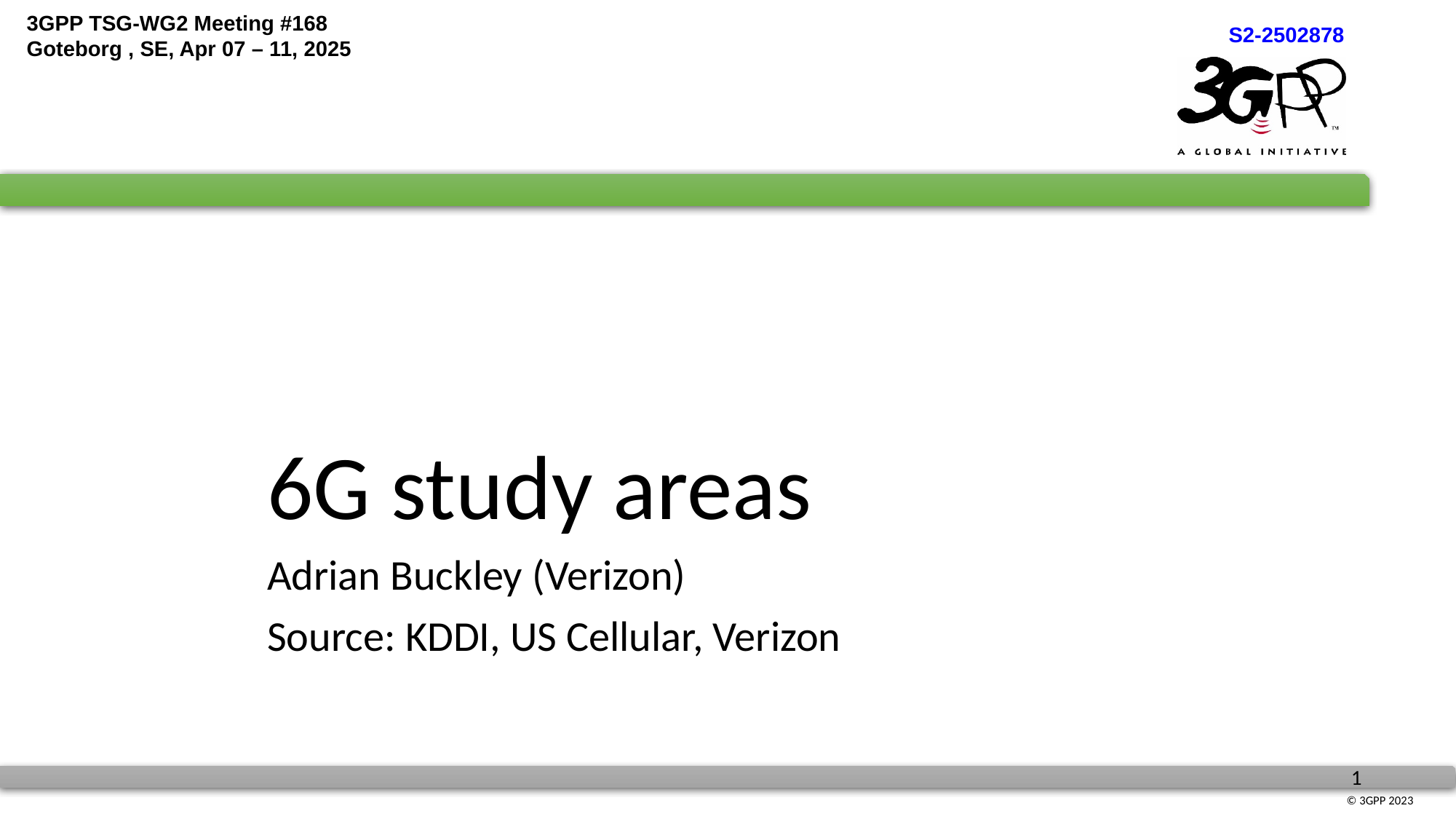

# 6G study areas
Adrian Buckley (Verizon)
Source: KDDI, US Cellular, Verizon